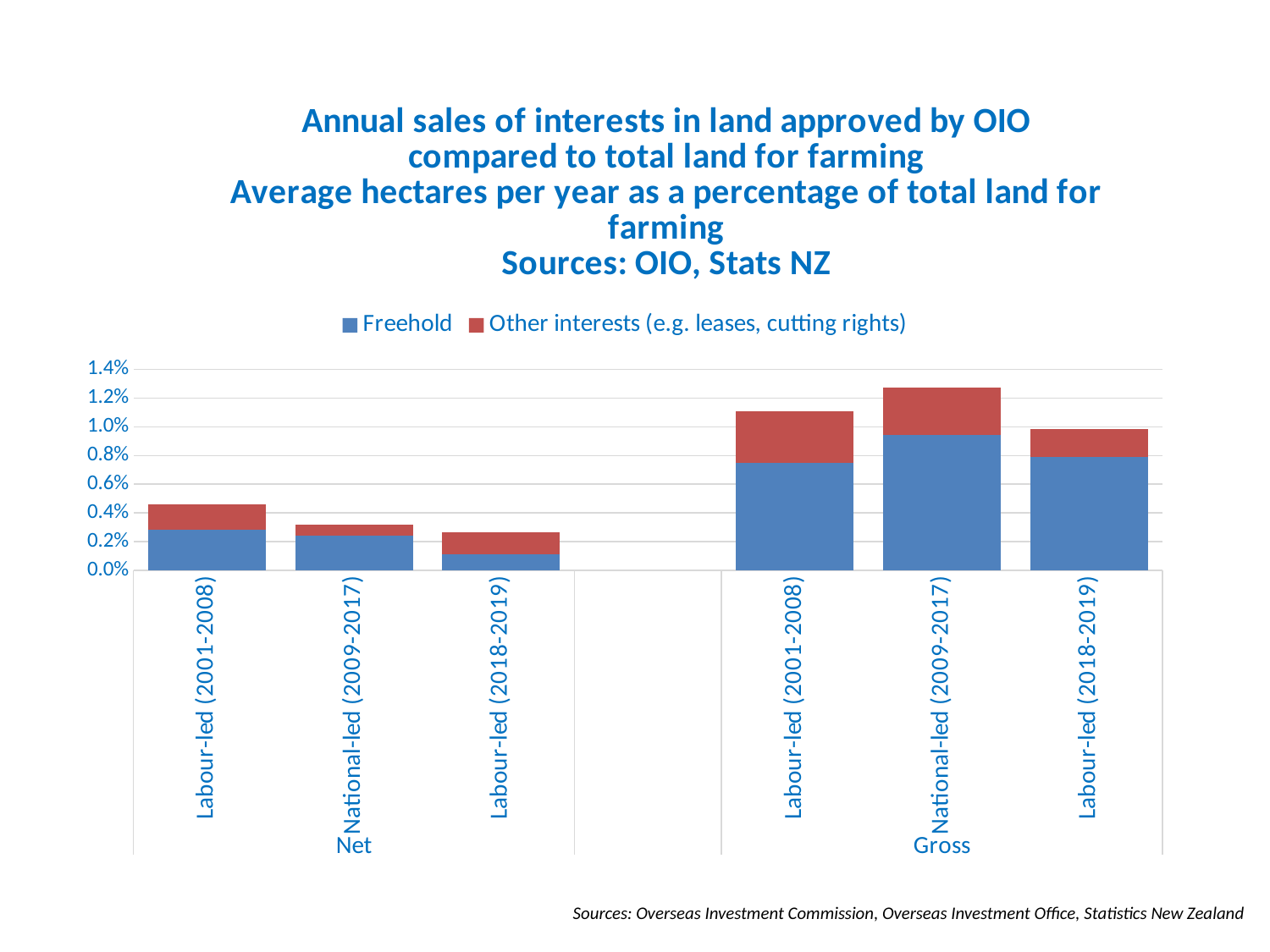

### Chart: Annual sales of interests in land approved by OIO compared to total land for farming
Average hectares per year as a percentage of total land for farming
Sources: OIO, Stats NZ

| Category | Freehold | Other interests (e.g. leases, cutting rights) | Fill |
|---|---|---|---|
| Labour-led (2001-2008) | 0.0028351513515359676 | 0.0017853574011278636 | None |
| National-led (2009-2017) | 0.0023936017040040174 | 0.0007928058006368847 | None |
| Labour-led (2018-2019) | 0.00111661594473651 | 0.0015220586478025 | None |
|  | None | None | 0.013000000000000001 |
| Labour-led (2001-2008) | 0.007499219505189368 | 0.0036194683005386467 | None |
| National-led (2009-2017) | 0.00944627029645424 | 0.0033247550976760786 | None |
| Labour-led (2018-2019) | 0.007887789606094328 | 0.001970854465851736 | None |
Sources: Overseas Investment Commission, Overseas Investment Office, Statistics New Zealand